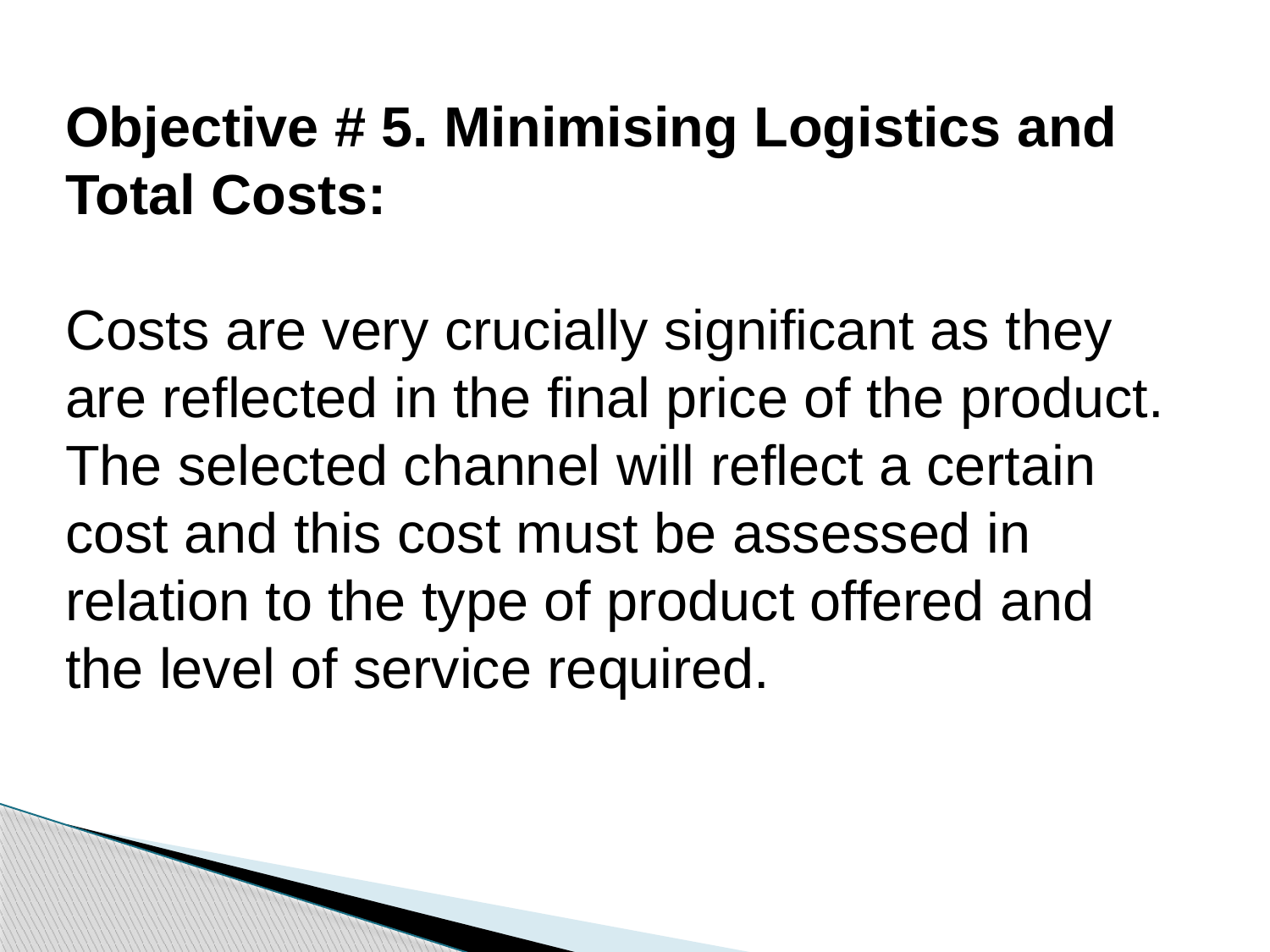

Objective # 5. Minimising Logistics and Total Costs:

Costs are very crucially significant as they are reflected in the final price of the product. The selected channel will reflect a certain cost and this cost must be assessed in relation to the type of product offered and the level of service required.